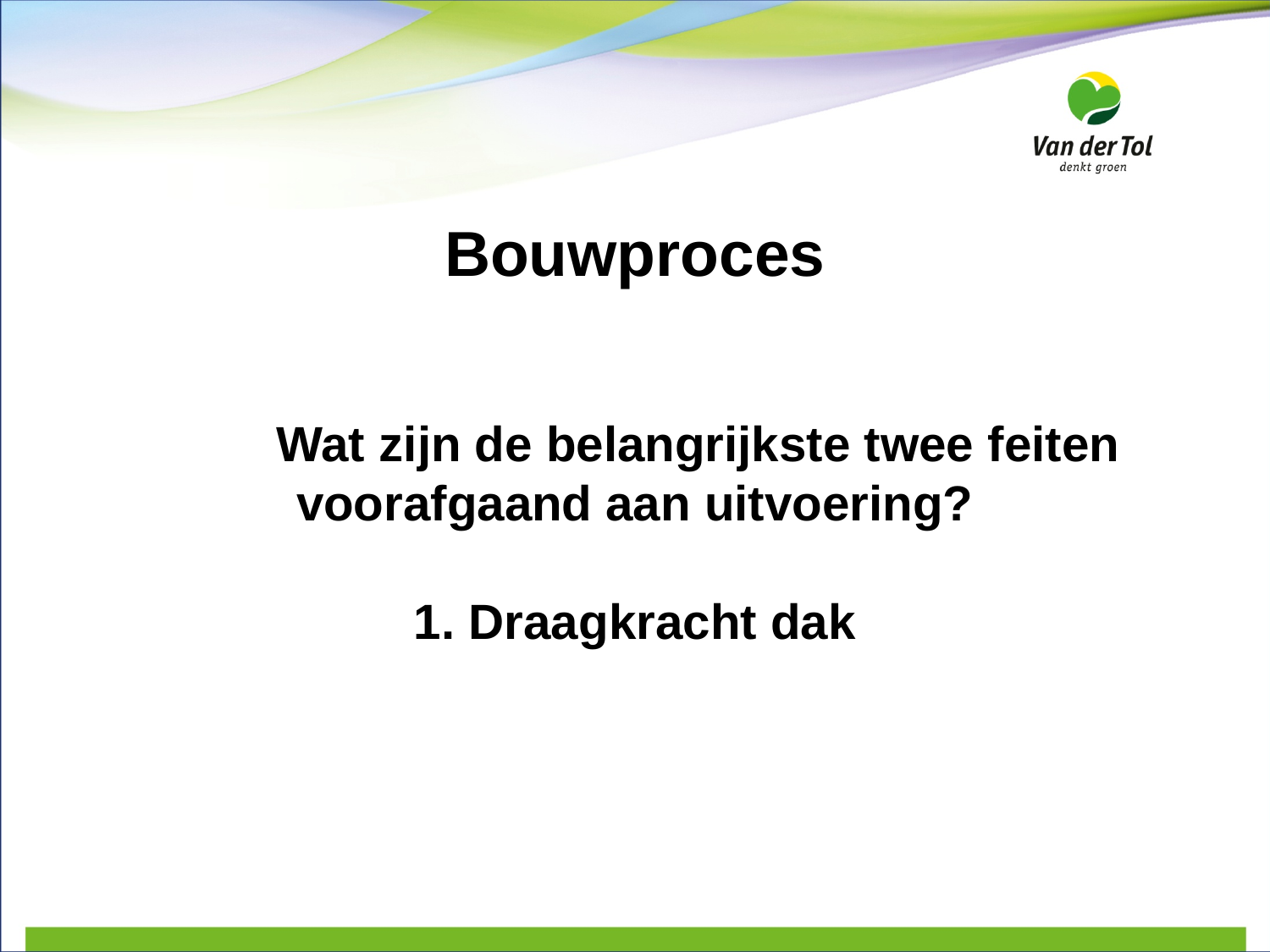

# Bouwproces
	Wat zijn de belangrijkste twee feiten voorafgaand aan uitvoering?

1. Draagkracht dak